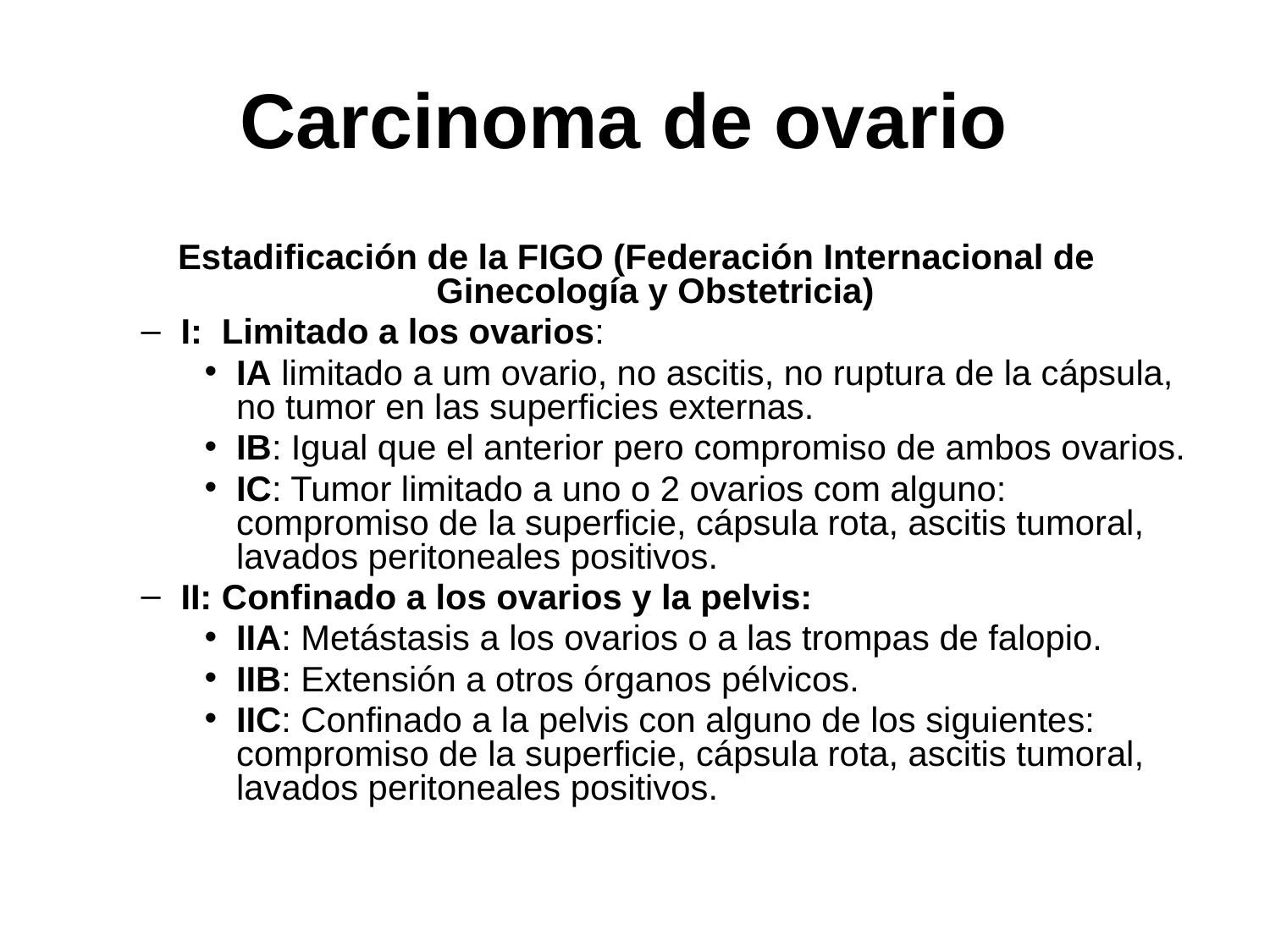

# Carcinoma de ovario
Estadificación de la FIGO (Federación Internacional de Ginecología y Obstetricia)
I:  Limitado a los ovarios:
IA limitado a um ovario, no ascitis, no ruptura de la cápsula, no tumor en las superficies externas.
IB: Igual que el anterior pero compromiso de ambos ovarios.
IC: Tumor limitado a uno o 2 ovarios com alguno: compromiso de la superficie, cápsula rota, ascitis tumoral, lavados peritoneales positivos.
II: Confinado a los ovarios y la pelvis:
IIA: Metástasis a los ovarios o a las trompas de falopio.
IIB: Extensión a otros órganos pélvicos.
IIC: Confinado a la pelvis con alguno de los siguientes: compromiso de la superficie, cápsula rota, ascitis tumoral, lavados peritoneales positivos.